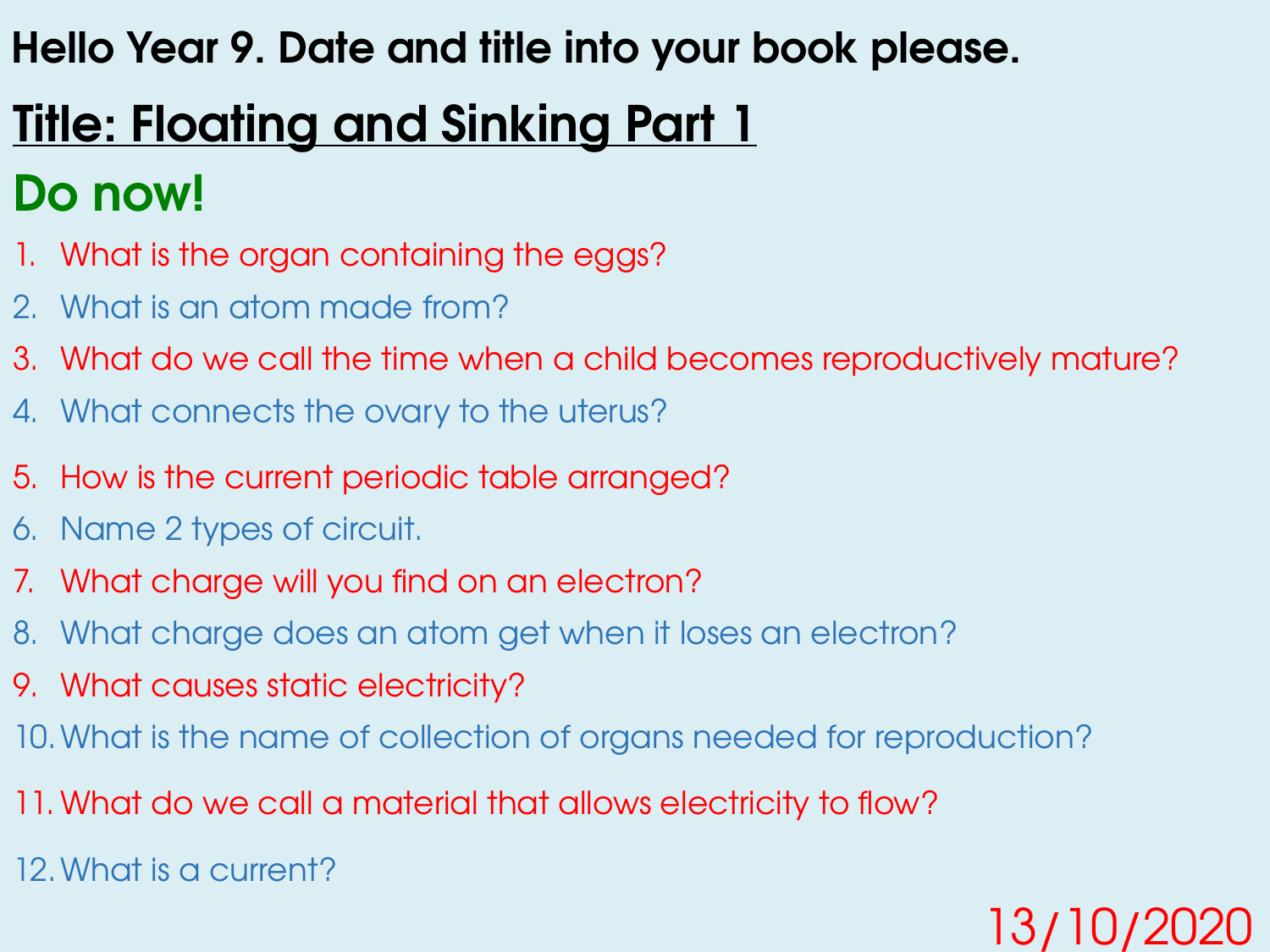

# Hello Year 9. Date and title into your book please.
Title: Floating and Sinking Part 1
Do now!
What is the organ containing the eggs?
What is an atom made from?
What do we call the time when a child becomes reproductively mature?
What connects the ovary to the uterus?
How is the current periodic table arranged?
Name 2 types of circuit.
What charge will you find on an electron?
What charge does an atom get when it loses an electron?
What causes static electricity?
What is the name of collection of organs needed for reproduction?
What do we call a material that allows electricity to flow?
What is a current?
13/10/2020